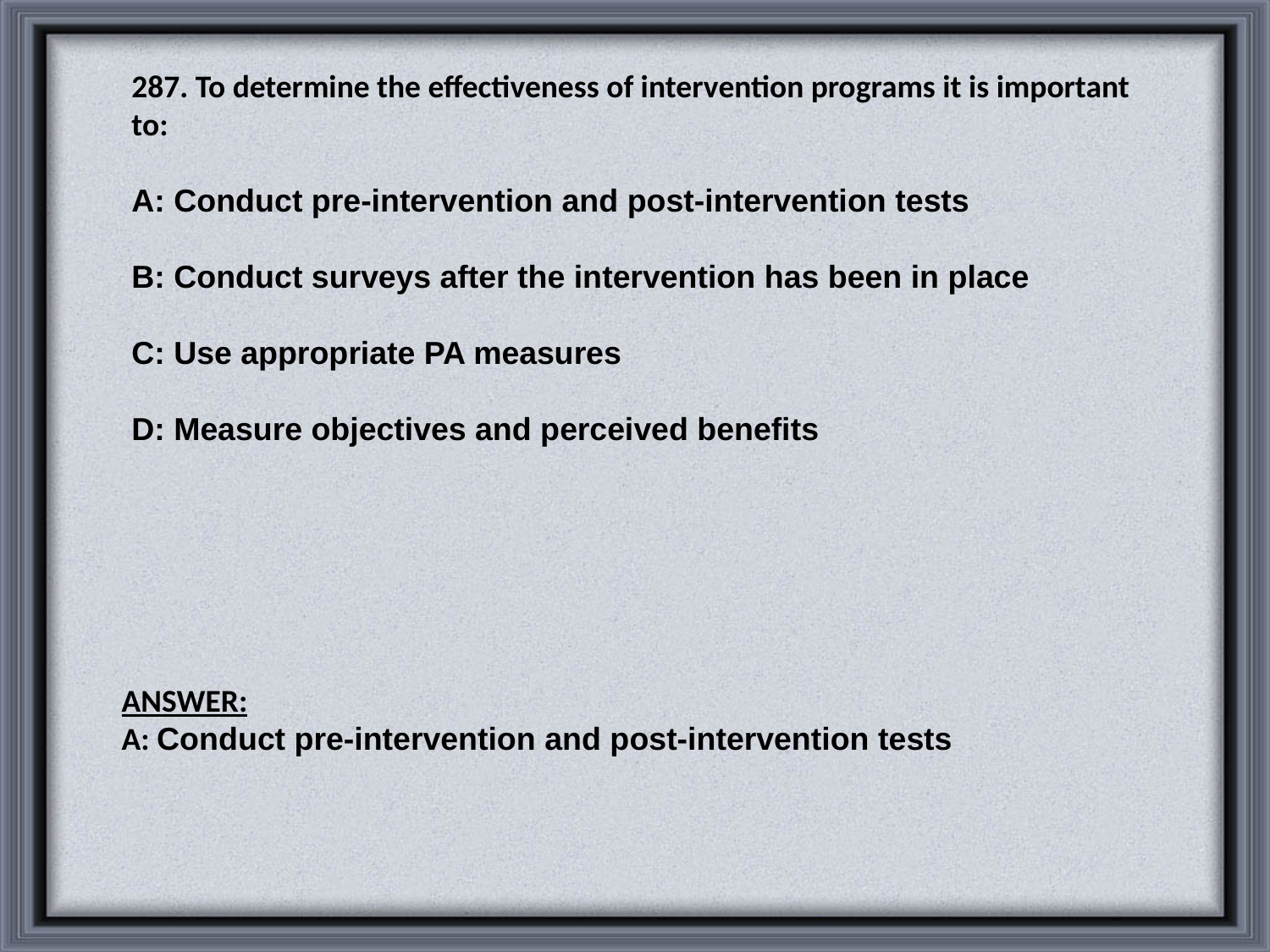

287. To determine the effectiveness of intervention programs it is important to:

A: Conduct pre-intervention and post-intervention tests

B: Conduct surveys after the intervention has been in place

C: Use appropriate PA measures

D: Measure objectives and perceived benefits

ANSWER:
A: Conduct pre-intervention and post-intervention tests